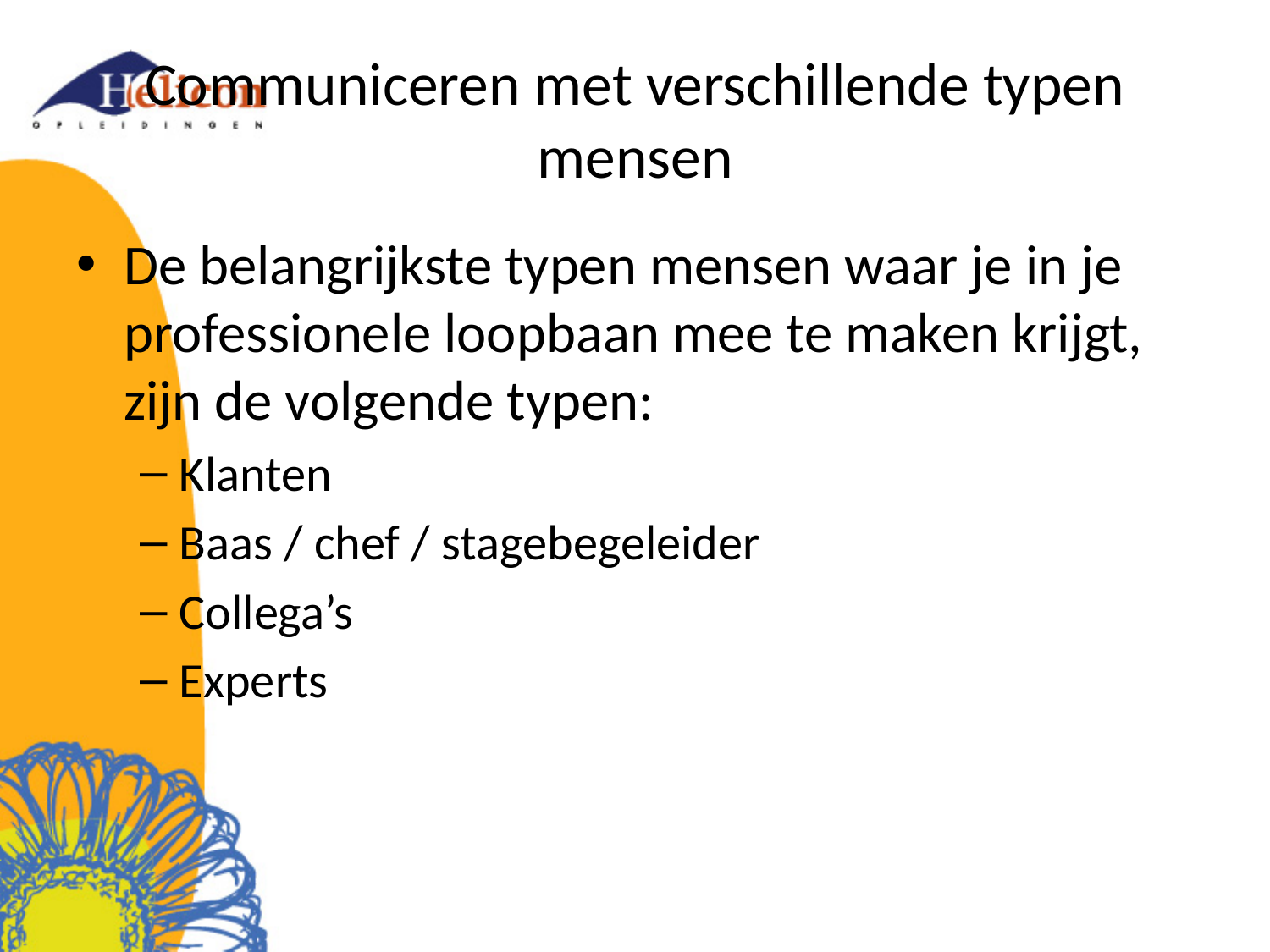

# Communiceren met verschillende typen mensen
De belangrijkste typen mensen waar je in je professionele loopbaan mee te maken krijgt, zijn de volgende typen:
Klanten
Baas / chef / stagebegeleider
Collega’s
Experts